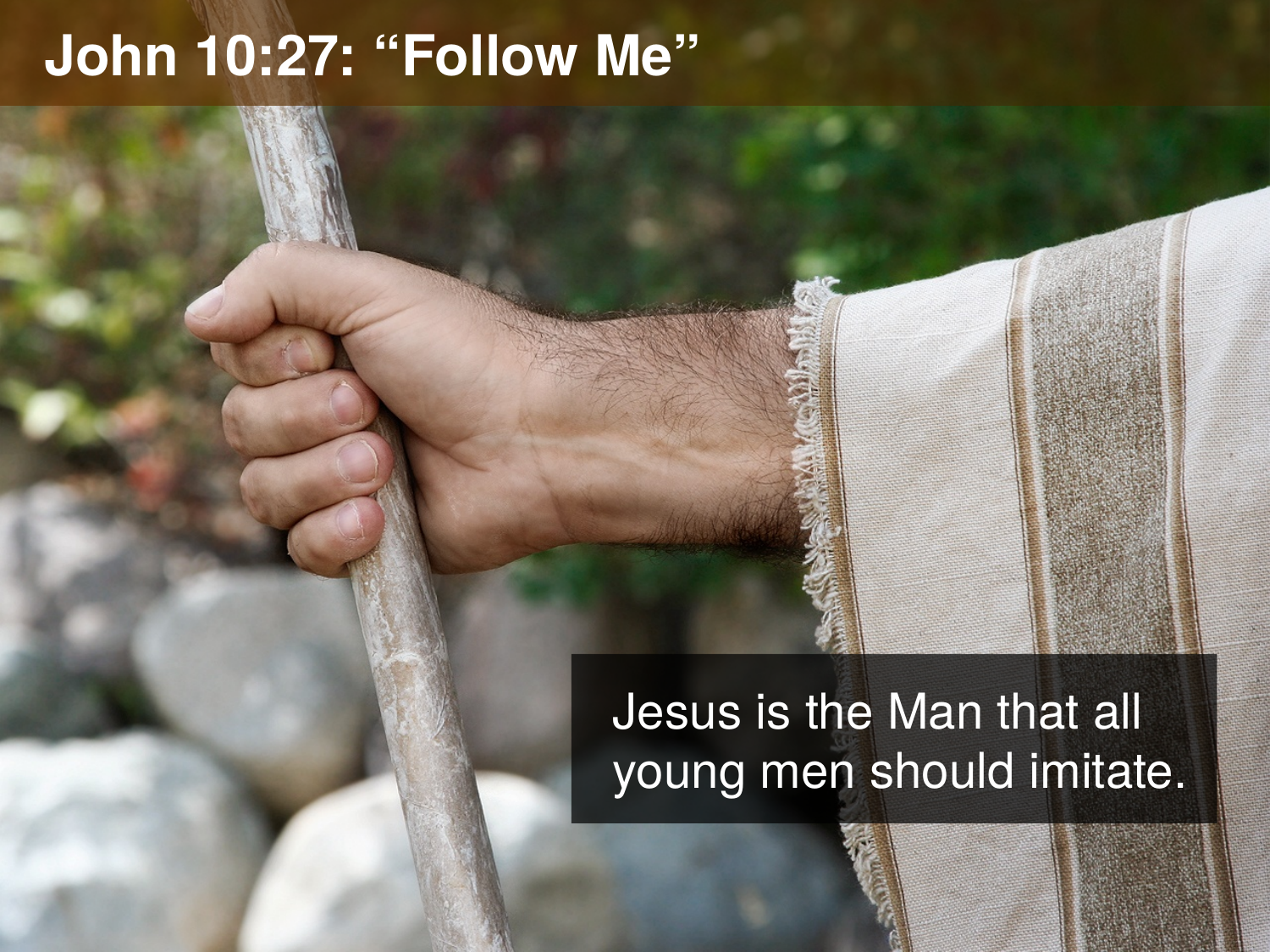

John 10:27: “Follow Me”
Jesus is the Man that all young men should imitate.